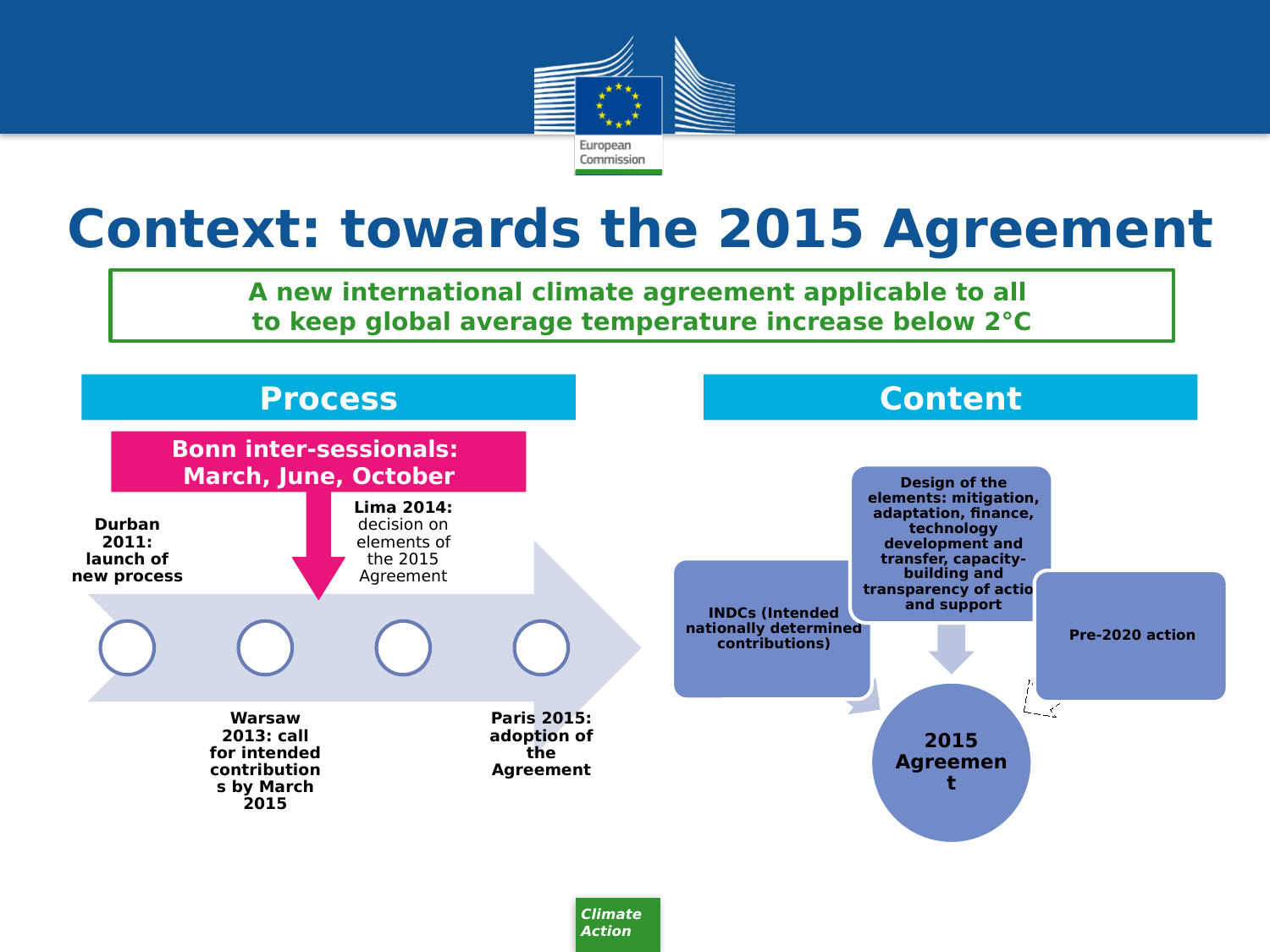

# Context: towards the 2015 Agreement

A new international climate agreement applicable to all
to keep global average temperature increase below 2°C
Process
Content
Durban 2011: launch of new process
Warsaw 2013: call for intended contributions by March 2015
Lima 2014: decision on elements of the 2015 Agreement
Paris 2015: adoption of the Agreement
2015 Agreement
INDCs (Intended nationally determined contributions)
Design of the elements: mitigation, adaptation, finance, technology development and transfer, capacity-building and transparency of action and support
Pre-2020 action
Bonn inter-sessionals:
March, June, October